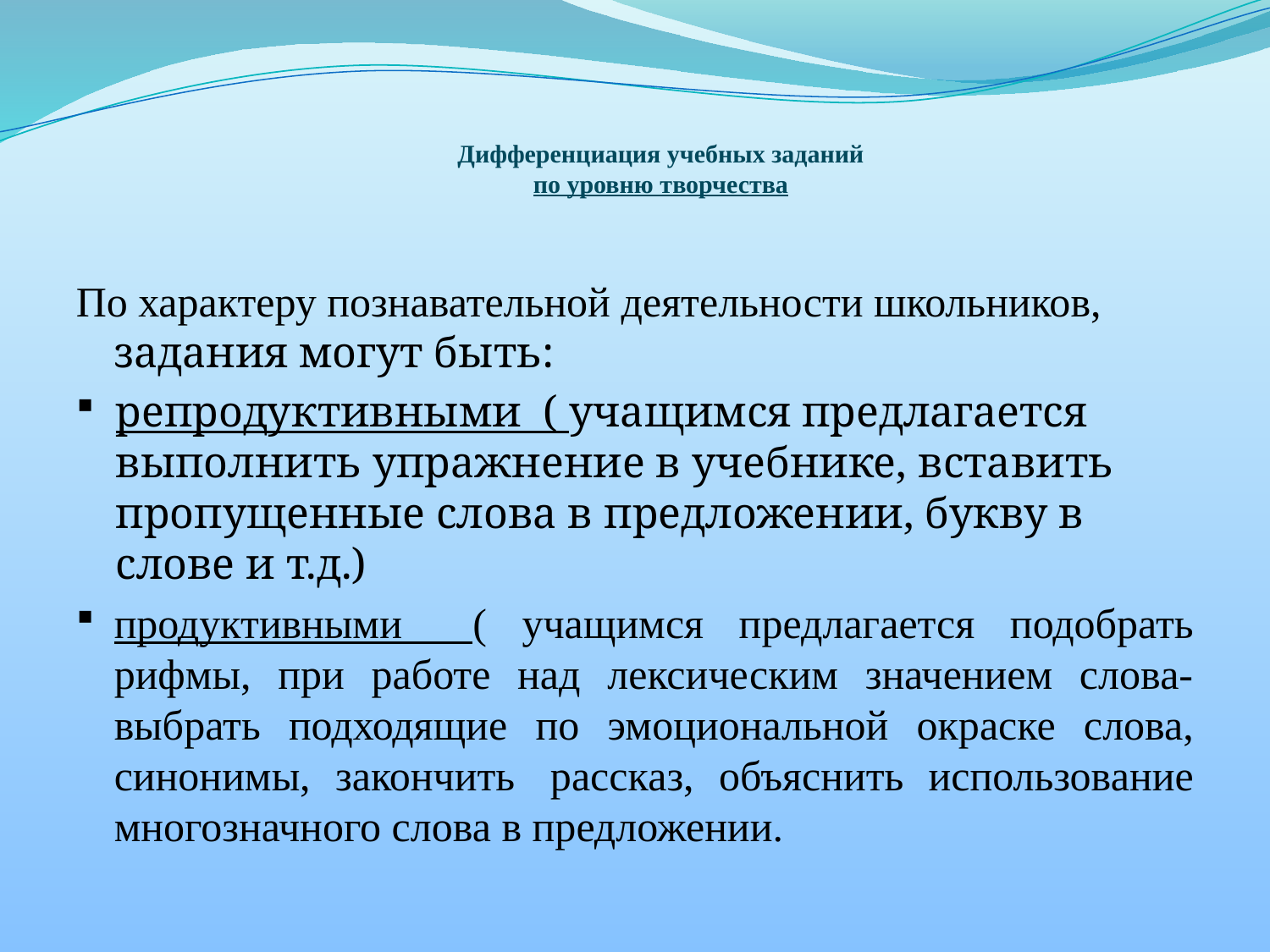

# Дифференциация учебных заданий по уровню творчества
По характеру познавательной деятельности школьников, задания могут быть:
репродуктивными  ( учащимся предлагается выполнить упражнение в учебнике, вставить пропущенные слова в предложении, букву в слове и т.д.)
продуктивными  ( учащимся предлагается подобрать рифмы, при работе над лексическим значением слова- выбрать подходящие по эмоциональной окраске слова, синонимы, закончить  рассказ, объяснить использование многозначного слова в предложении.